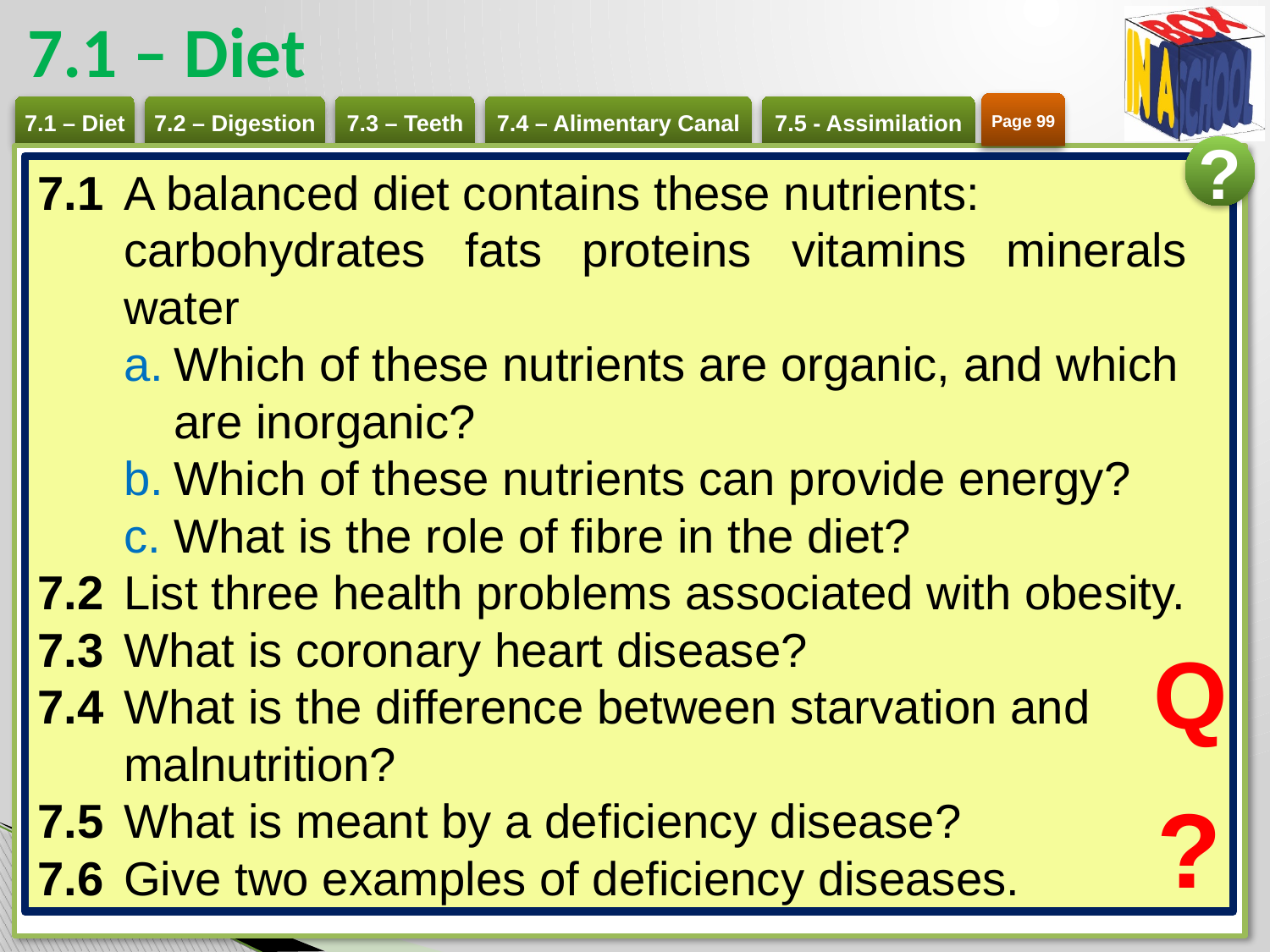

# 7.1 – Diet
Page 99
?
7.1 	A balanced diet contains these nutrients:
	carbohydrates   fats   proteins   vitamins   minerals water
Which of these nutrients are organic, and which are inorganic?
Which of these nutrients can provide energy?
What is the role of fibre in the diet?
7.2 	List three health problems associated with obesity.
7.3 	What is coronary heart disease?
7.4 	What is the difference between starvation and malnutrition?
7.5 	What is meant by a deficiency disease?
7.6 	Give two examples of deficiency diseases.
Q
?